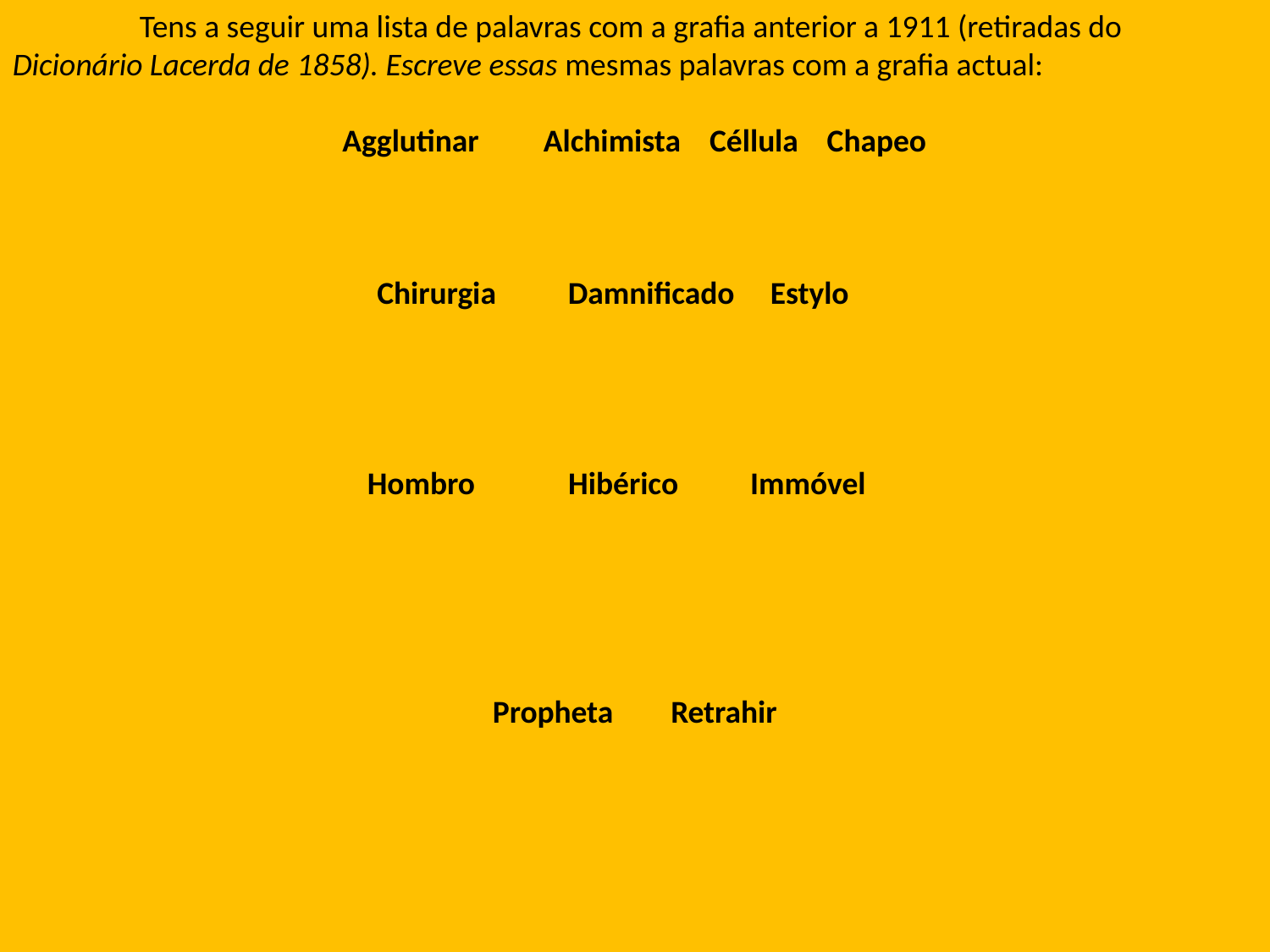

Tens a seguir uma lista de palavras com a grafia anterior a 1911 (retiradas do Dicionário Lacerda de 1858). Escreve essas mesmas palavras com a grafia actual:

Agglutinar         Alchimista    Céllula    Chapeo

Chirurgia          Damnificado     Estylo

Hombro             Hibérico          Immóvel

Propheta        Retrahir